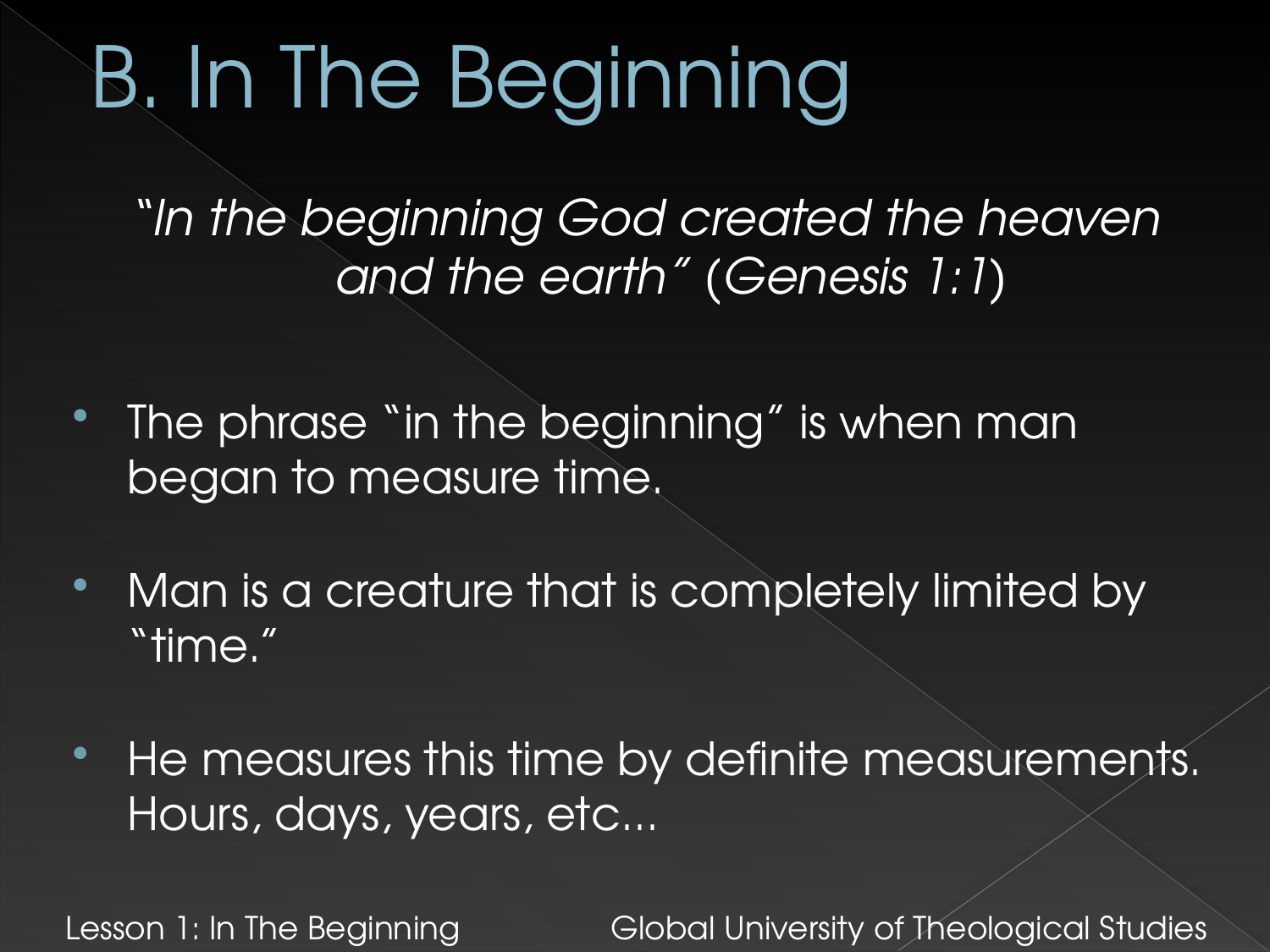

# B. In The Beginning
“In the beginning God created the heaven and the earth” (Genesis 1:1)

The phrase “in the beginning” is when man began to measure time.

Man is a creature that is completely limited by “time.”

He measures this time by definite measurements. Hours, days, years, etc...
Lesson 1: In The Beginning                 Global University of Theological Studies